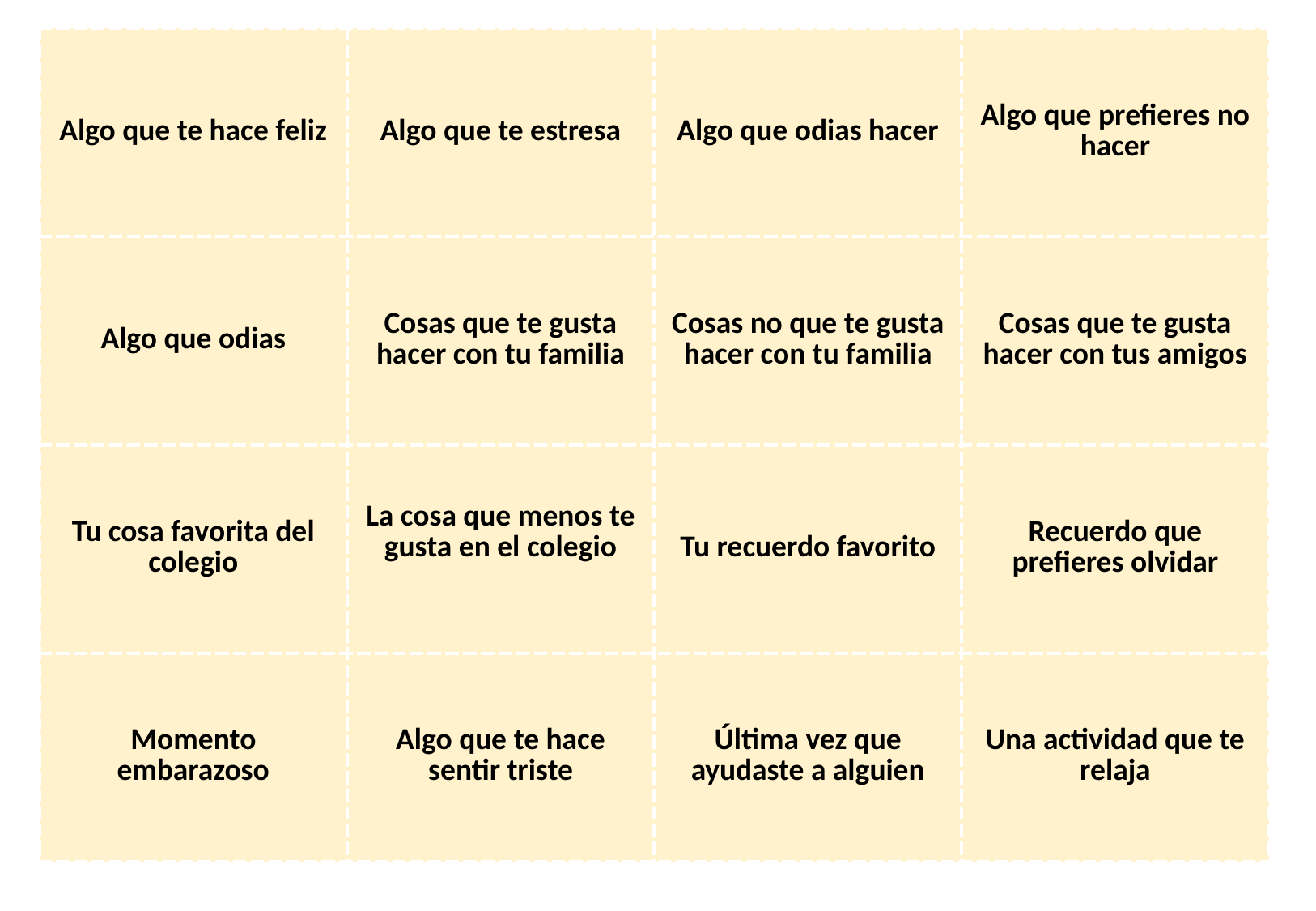

| Algo que te hace feliz | Algo que te estresa | Algo que odias hacer | Algo que prefieres no hacer |
| --- | --- | --- | --- |
| Algo que odias | Cosas que te gusta hacer con tu familia | Cosas no que te gusta hacer con tu familia | Cosas que te gusta hacer con tus amigos |
| Tu cosa favorita del colegio | La cosa que menos te gusta en el colegio | Tu recuerdo favorito | Recuerdo que prefieres olvidar |
| Momento embarazoso | Algo que te hace sentir triste | Última vez que ayudaste a alguien | Una actividad que te relaja |